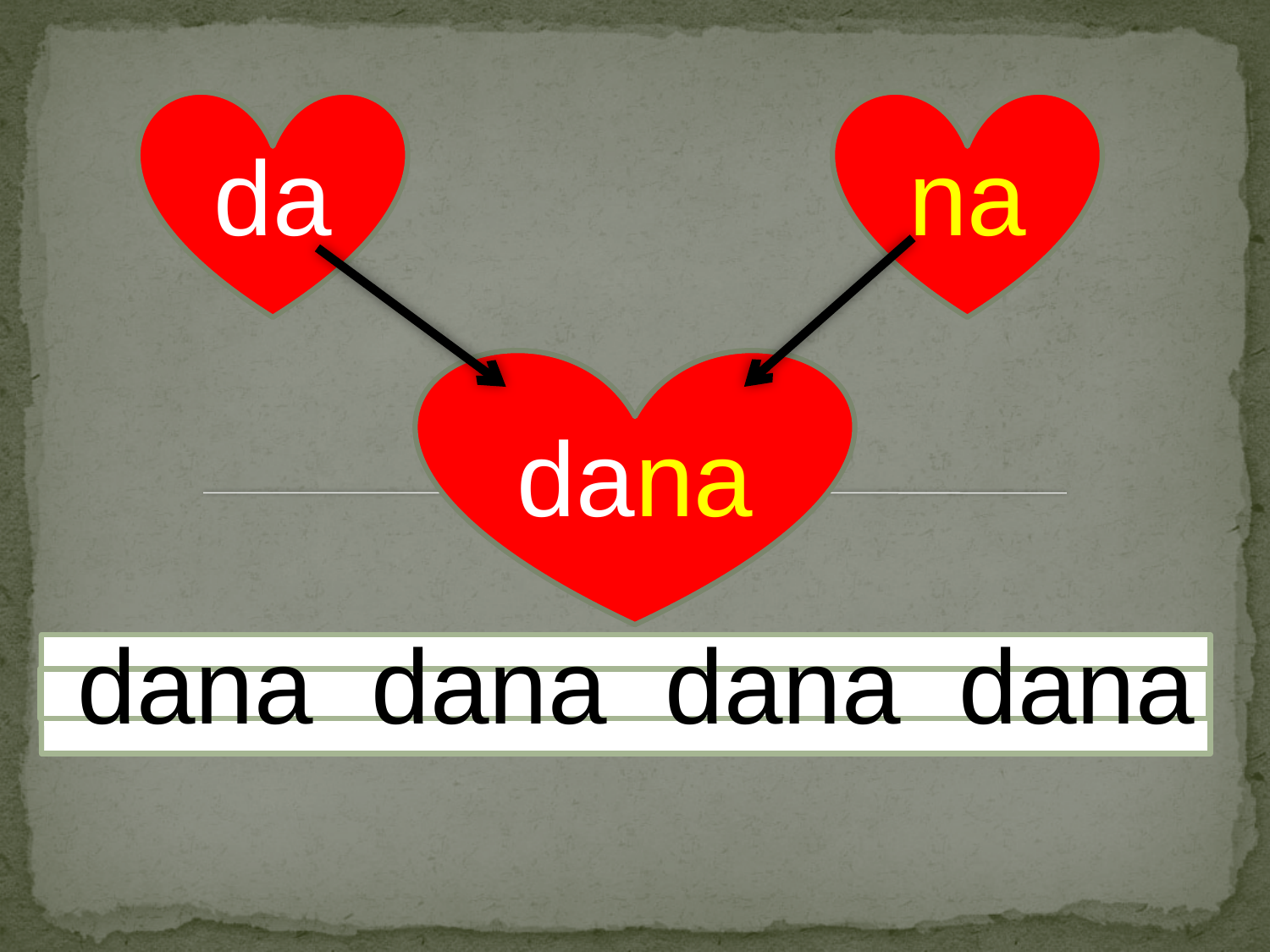

da
na

dana

  dana  dana  dana  dana